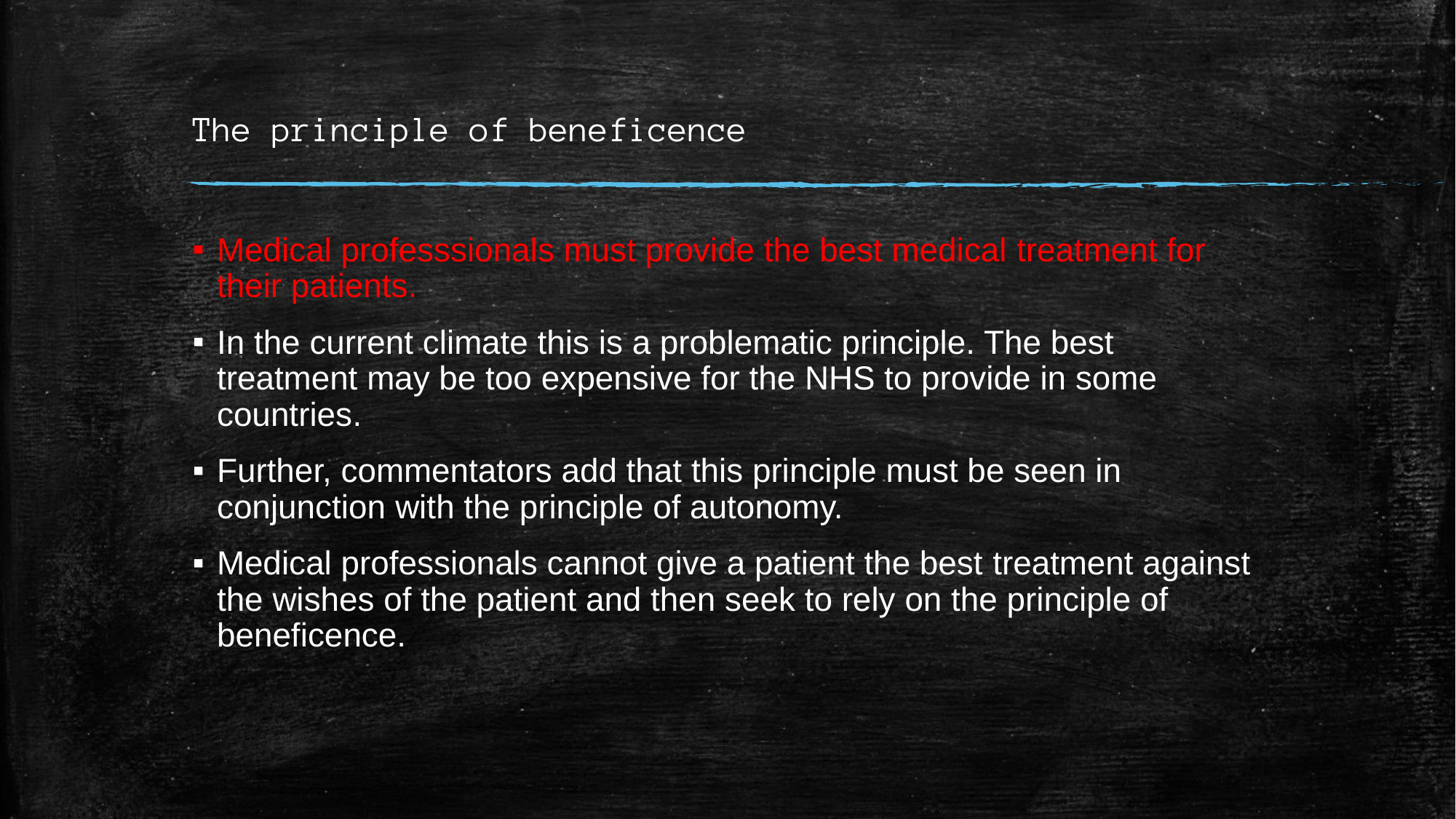

# The principle of beneficence
Medical professsionals must provide the best medical treatment for their patients.
In the current climate this is a problematic principle. The best treatment may be too expensive for the NHS to provide in some countries.
Further, commentators add that this principle must be seen in conjunction with the principle of autonomy.
Medical professionals cannot give a patient the best treatment against the wishes of the patient and then seek to rely on the principle of beneficence.